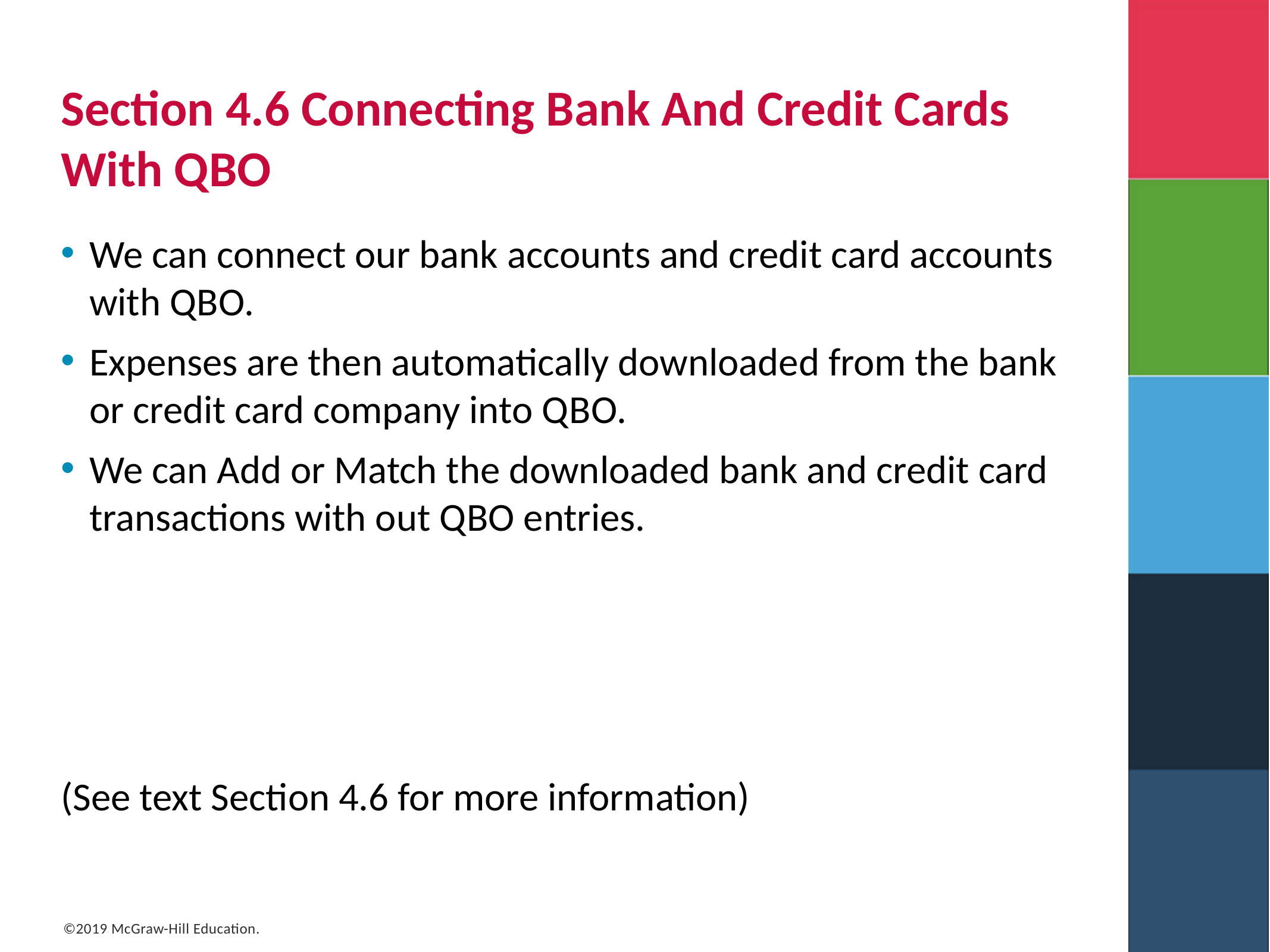

# Section 4.6 Connecting Bank And Credit Cards With Q B O
We can connect our bank accounts and credit card accounts with Q B O.
Expenses are then automatically downloaded from the bank or credit card company into Q B O.
We can Add or Match the downloaded bank and credit card transactions with out Q B O entries.
(See text Section 4.6 for more information)